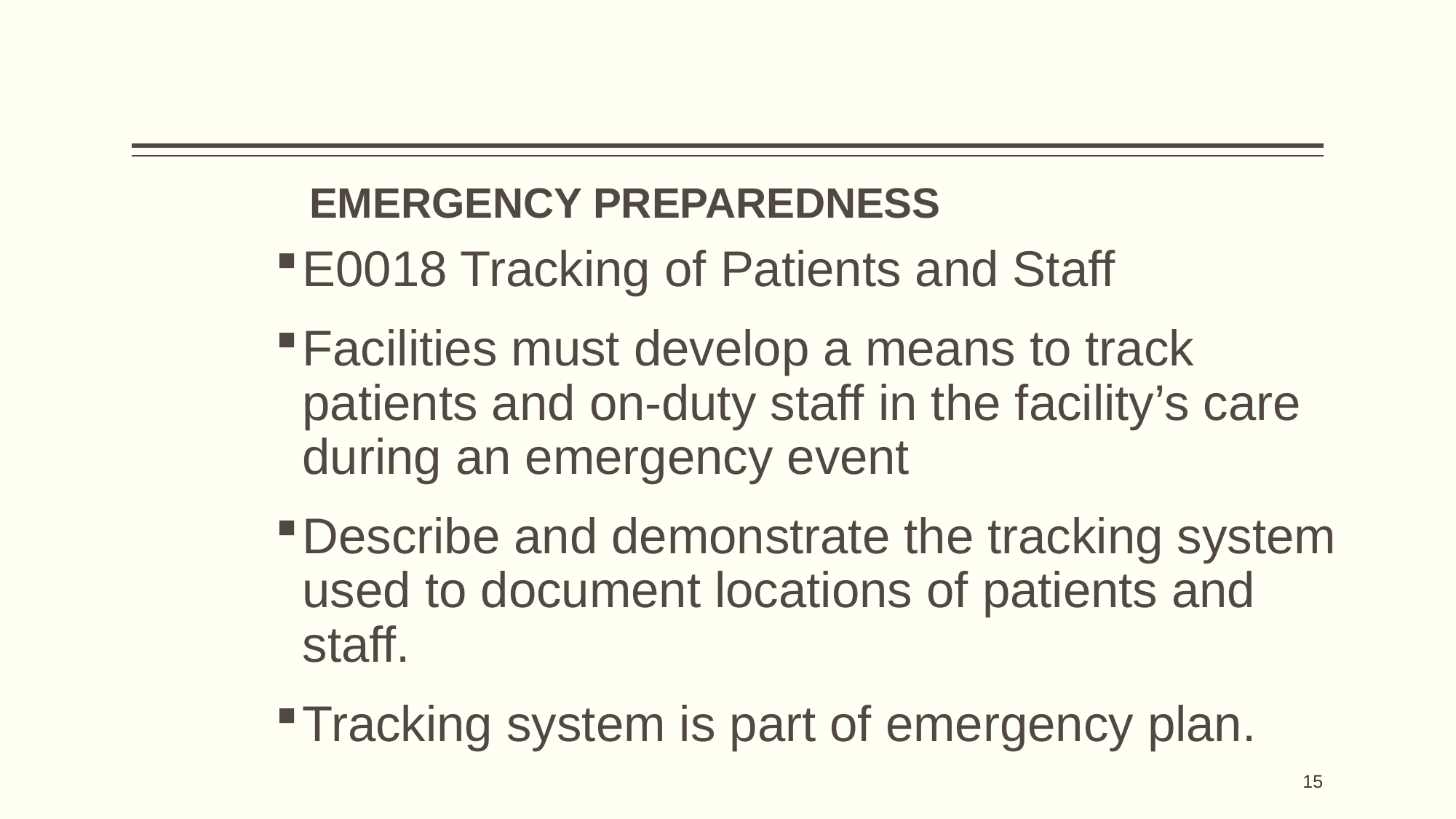

# EMERGENCY PREPAREDNESS

E0018 Tracking of Patients and Staff
Facilities must develop a means to track patients and on-duty staff in the facility’s care during an emergency event
Describe and demonstrate the tracking system used to document locations of patients and staff.
Tracking system is part of emergency plan.
15